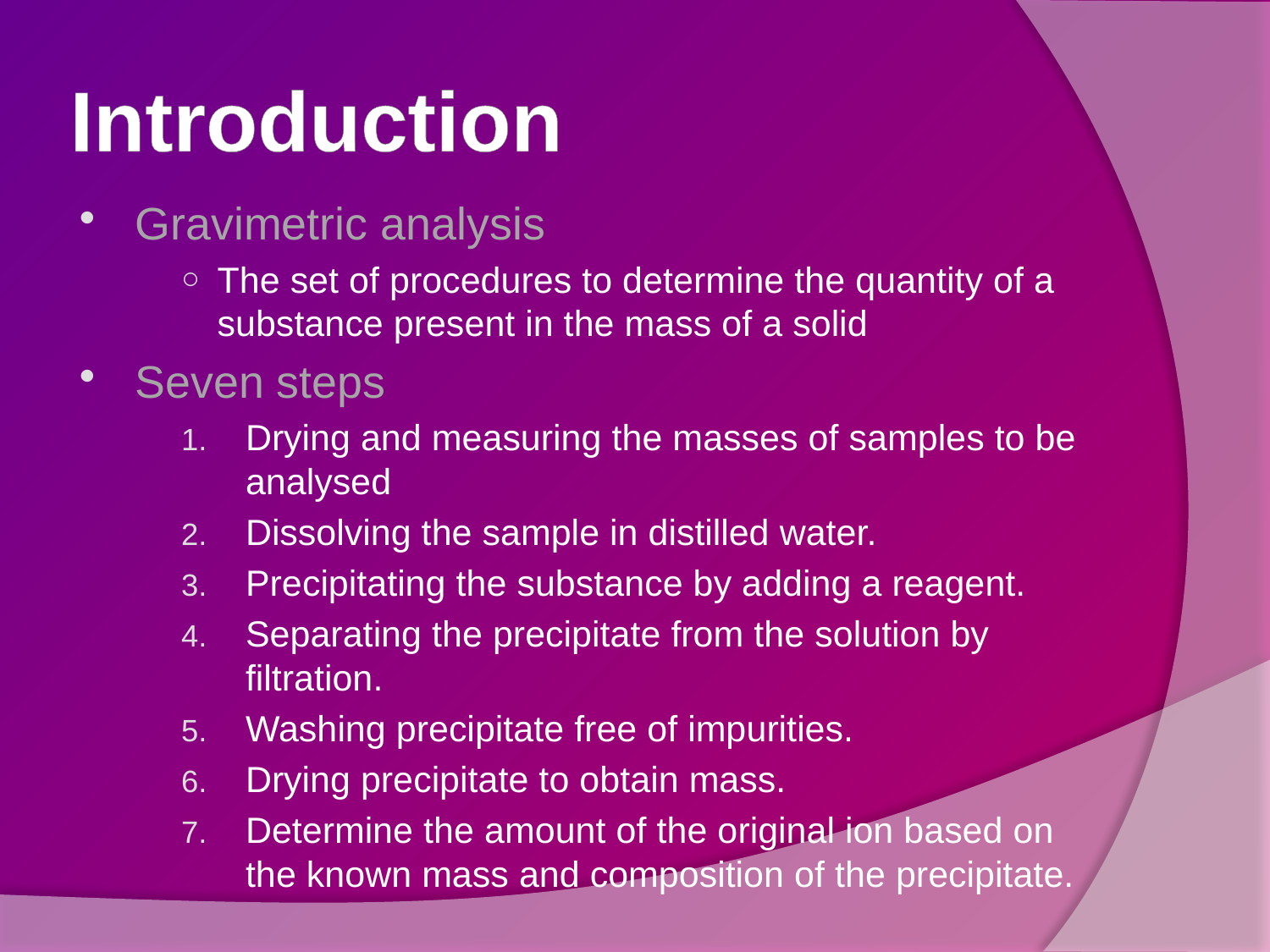

# Introduction
Gravimetric analysis
The set of procedures to determine the quantity of a substance present in the mass of a solid
Seven steps
Drying and measuring the masses of samples to be analysed
Dissolving the sample in distilled water.
Precipitating the substance by adding a reagent.
Separating the precipitate from the solution by filtration.
Washing precipitate free of impurities.
Drying precipitate to obtain mass.
Determine the amount of the original ion based on the known mass and composition of the precipitate.